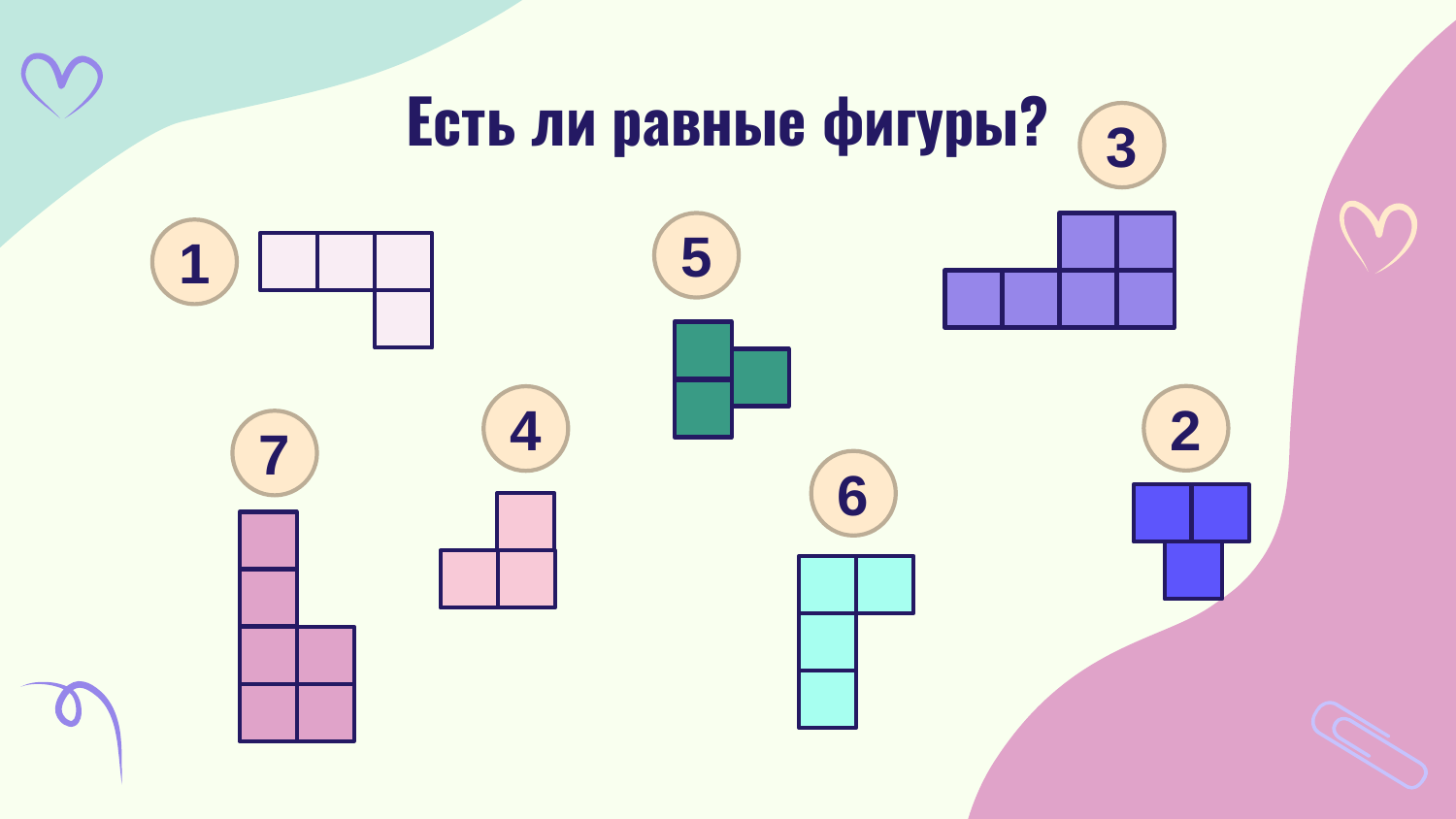

# Есть ли равные фигуры?

3

5

1

2

4

7

6